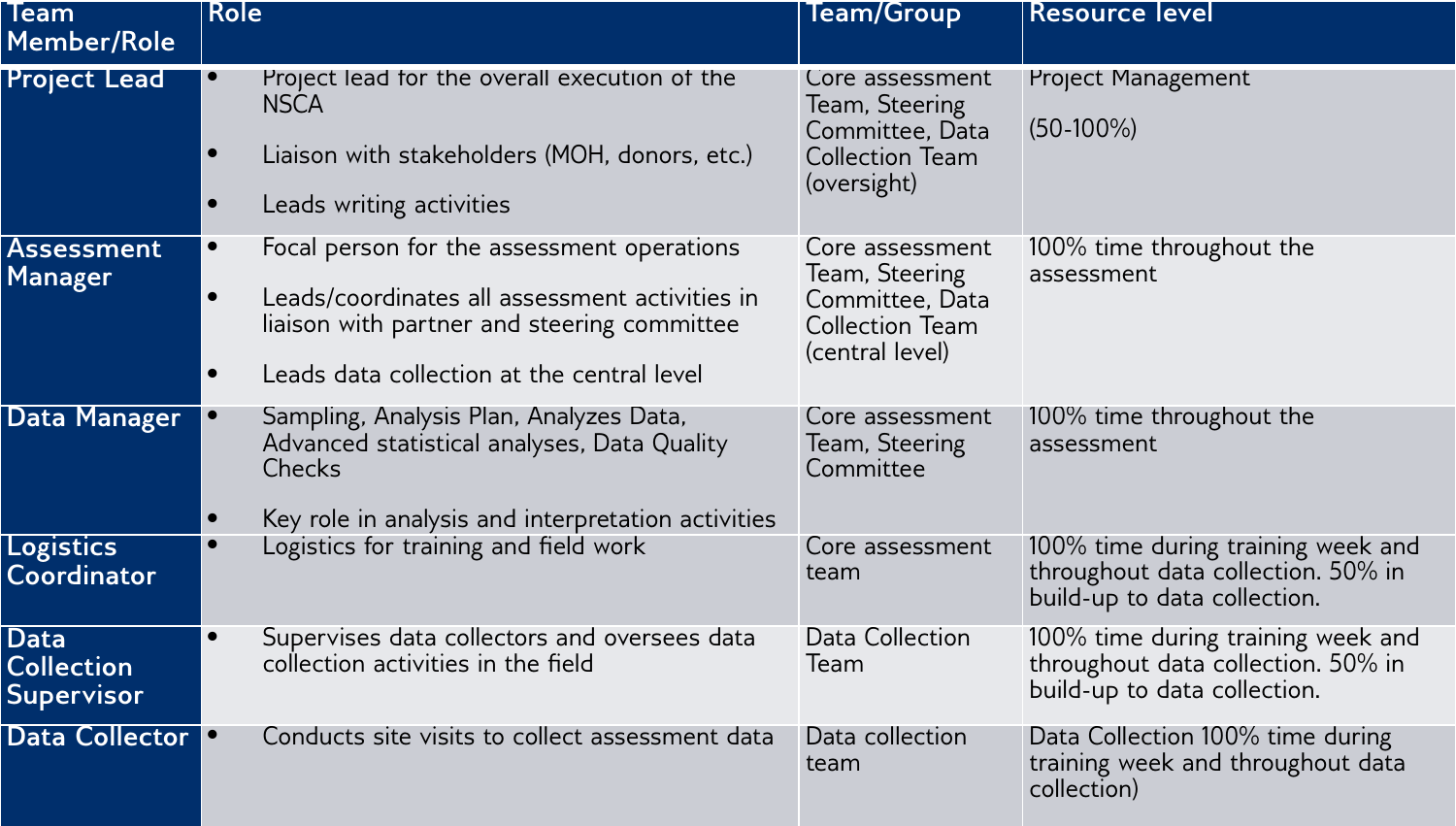

# Day II: Resource and Skill Requirements
| Team Member/Role | Role | Team/Group | Resource level |
| --- | --- | --- | --- |
| Project Lead | Project lead for the overall execution of the NSCA Liaison with stakeholders (MOH, donors, etc.) Leads writing activities | Core assessment Team, Steering Committee, Data Collection Team (oversight) | Project Management (50-100%) |
| Assessment Manager | Focal person for the assessment operations Leads/coordinates all assessment activities in liaison with partner and steering committee Leads data collection at the central level | Core assessment Team, Steering Committee, Data Collection Team (central level) | 100% time throughout the assessment |
| Data Manager | Sampling, Analysis Plan, Analyzes Data, Advanced statistical analyses, Data Quality Checks Key role in analysis and interpretation activities | Core assessment Team, Steering Committee | 100% time throughout the assessment |
| Logistics Coordinator | Logistics for training and field work | Core assessment team | 100% time during training week and throughout data collection. 50% in build-up to data collection. |
| Data Collection Supervisor | Supervises data collectors and oversees data collection activities in the field | Data Collection Team | 100% time during training week and throughout data collection. 50% in build-up to data collection. |
| Data Collector | Conducts site visits to collect assessment data | Data collection team | Data Collection 100% time during training week and throughout data collection) |